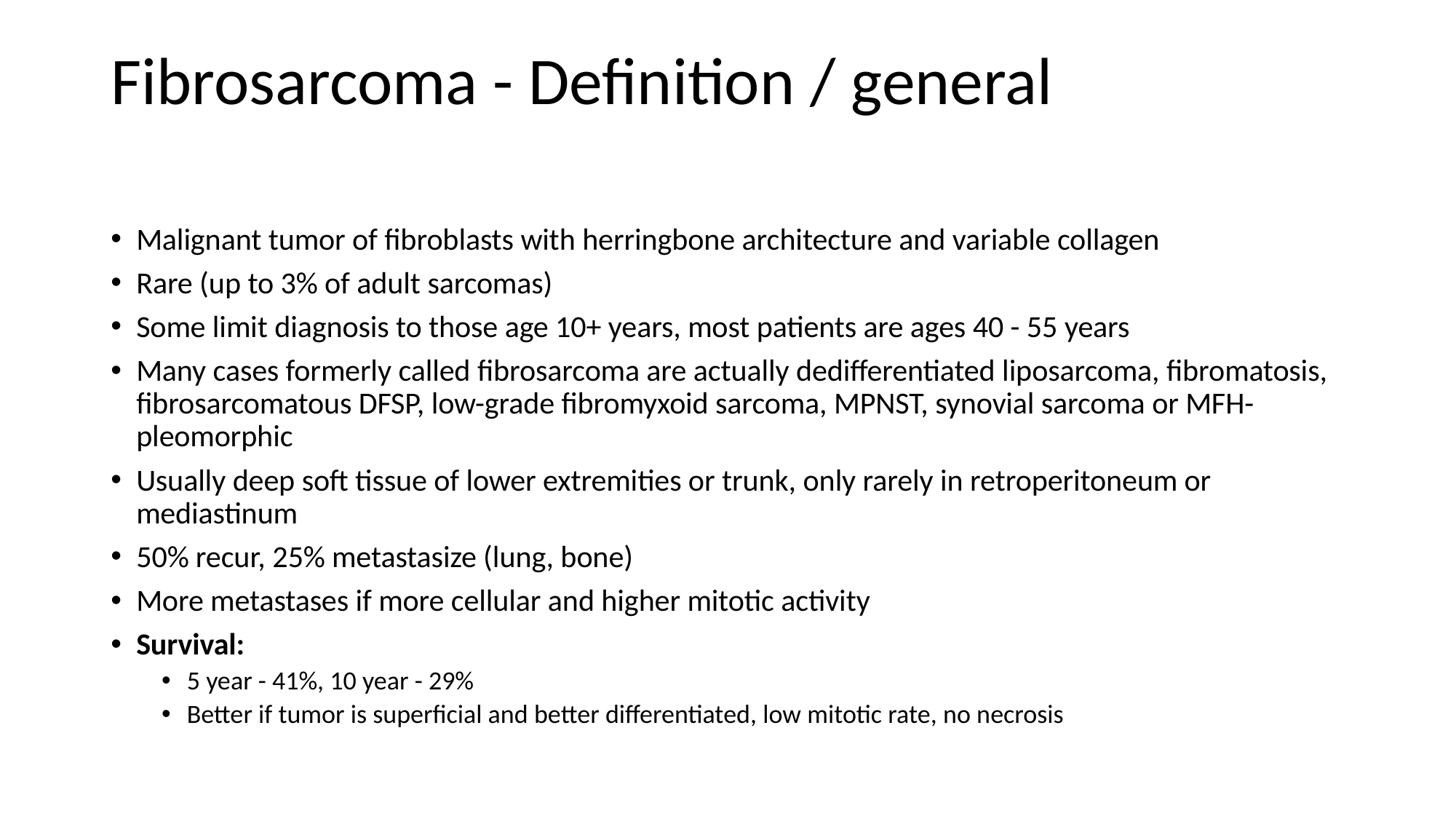

# Fibrosarcoma - Definition / general
Malignant tumor of fibroblasts with herringbone architecture and variable collagen
Rare (up to 3% of adult sarcomas)
Some limit diagnosis to those age 10+ years, most patients are ages 40 - 55 years
Many cases formerly called fibrosarcoma are actually dedifferentiated liposarcoma, fibromatosis, fibrosarcomatous DFSP, low-grade fibromyxoid sarcoma, MPNST, synovial sarcoma or MFH-pleomorphic
Usually deep soft tissue of lower extremities or trunk, only rarely in retroperitoneum or mediastinum
50% recur, 25% metastasize (lung, bone)
More metastases if more cellular and higher mitotic activity
Survival:
5 year - 41%, 10 year - 29%
Better if tumor is superficial and better differentiated, low mitotic rate, no necrosis